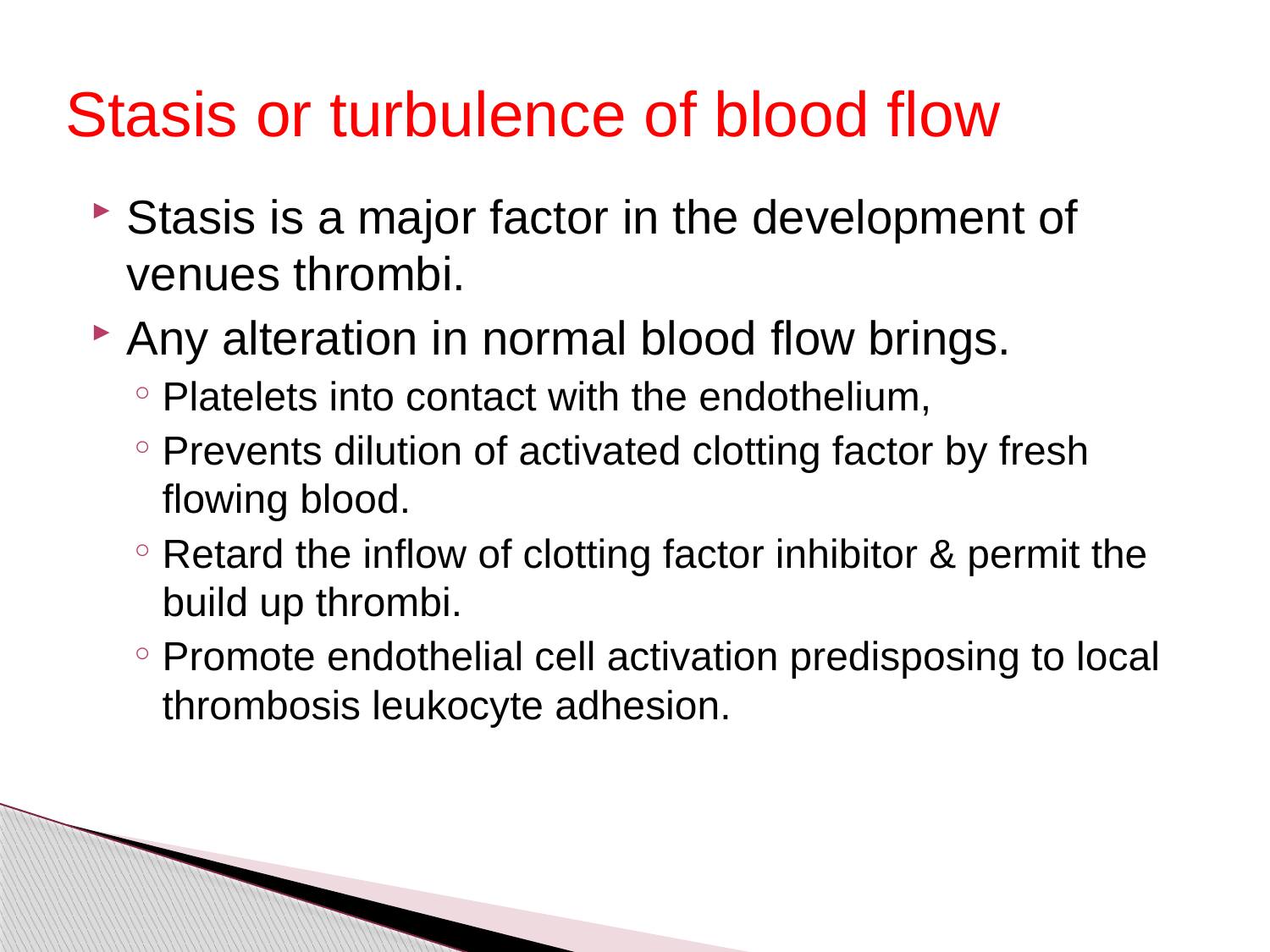

# Stasis or turbulence of blood flow
Stasis is a major factor in the development of venues thrombi.
Any alteration in normal blood flow brings.
Platelets into contact with the endothelium,
Prevents dilution of activated clotting factor by fresh flowing blood.
Retard the inflow of clotting factor inhibitor & permit the build up thrombi.
Promote endothelial cell activation predisposing to local thrombosis leukocyte adhesion.